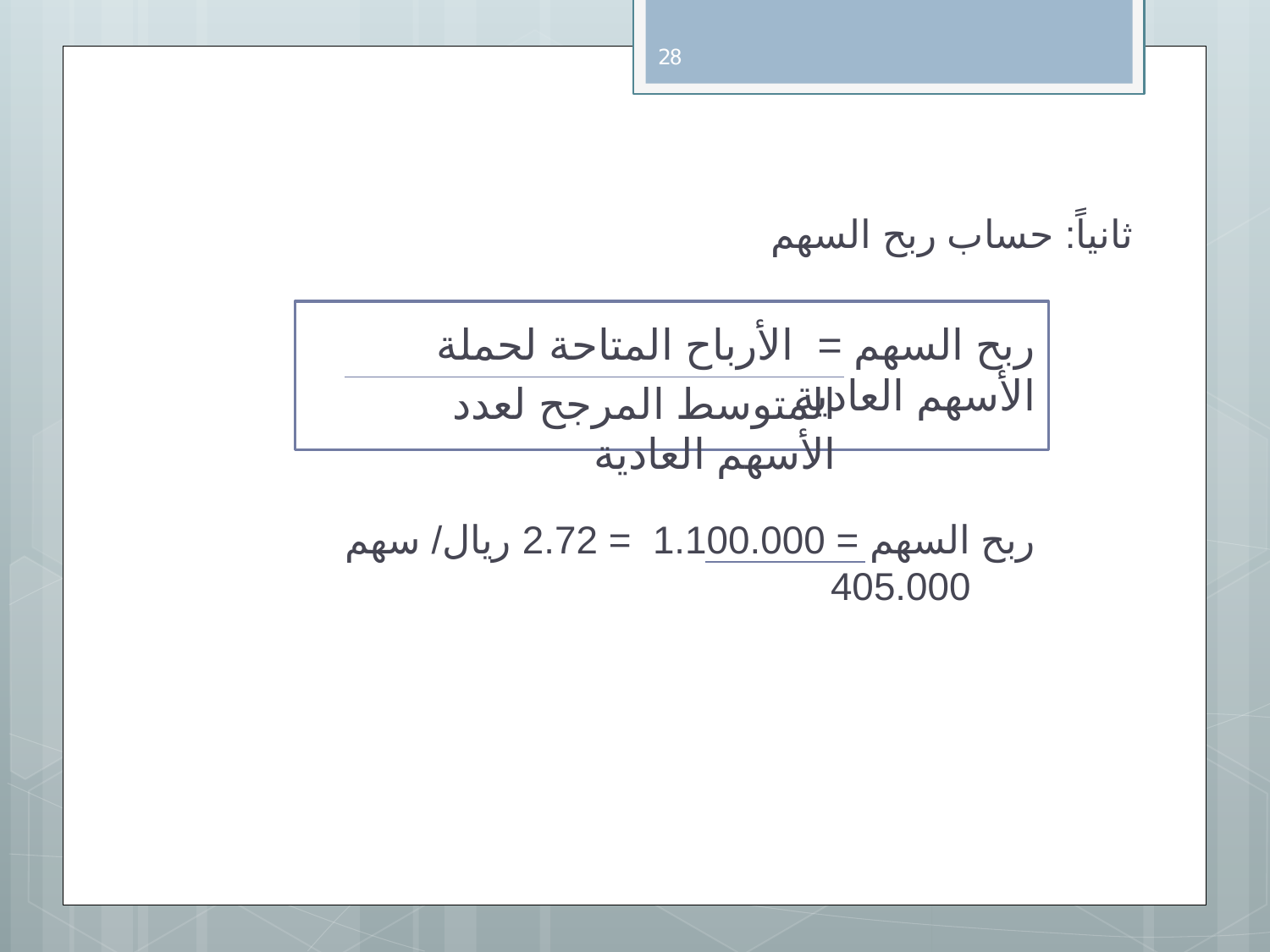

28

ثانياً: حساب ربح السهم

ربح السهم =  الأرباح المتاحة لحملة الأسهم العادية
المتوسط المرجح لعدد الأسهم العادية
ربح السهم = 1.100.000  = 2.72 ريال/ سهم
	      405.000